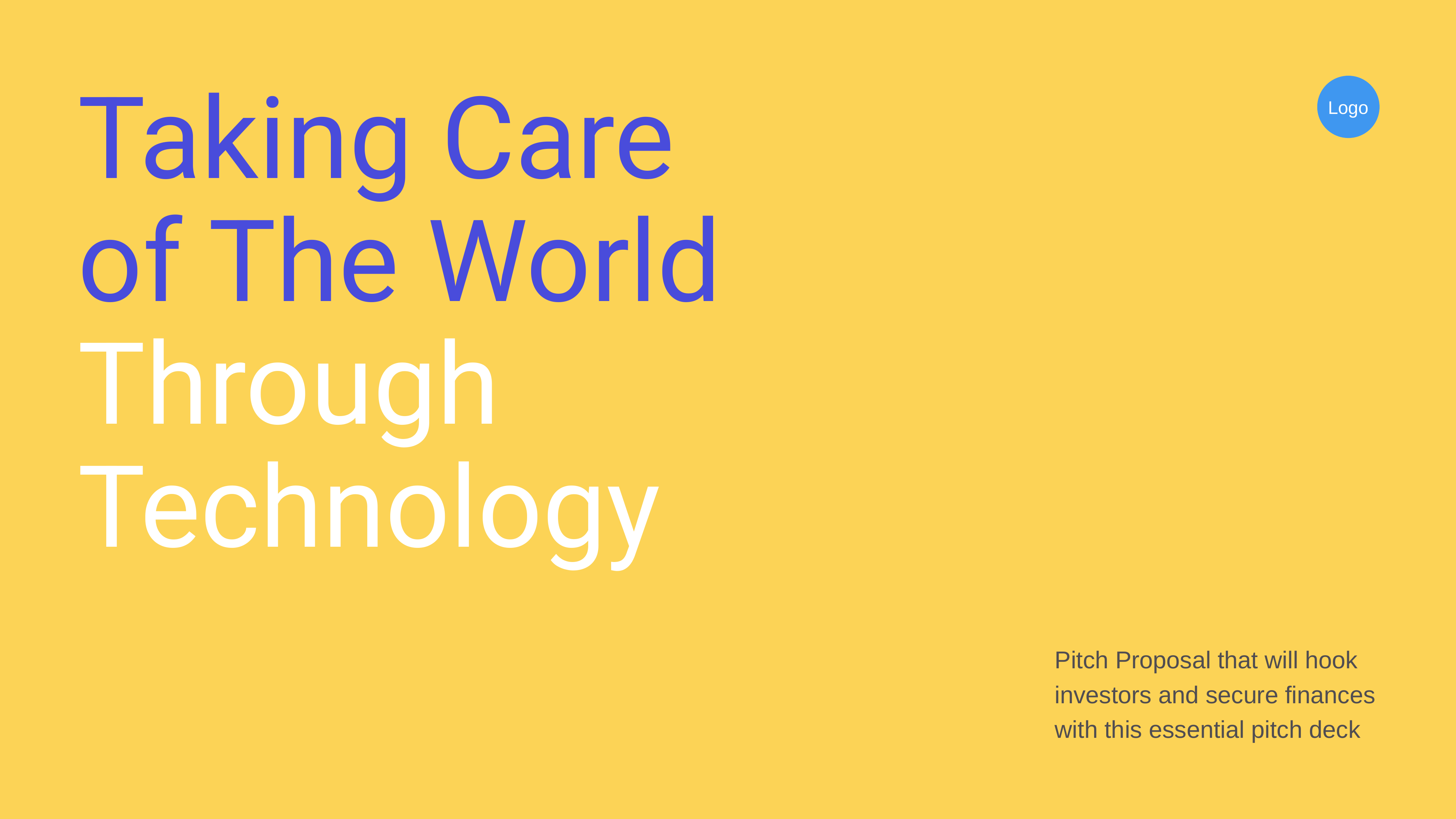

Taking Care of The World Through Technology

Logo
Pitch Proposal that will hook investors and secure finances with this essential pitch deck